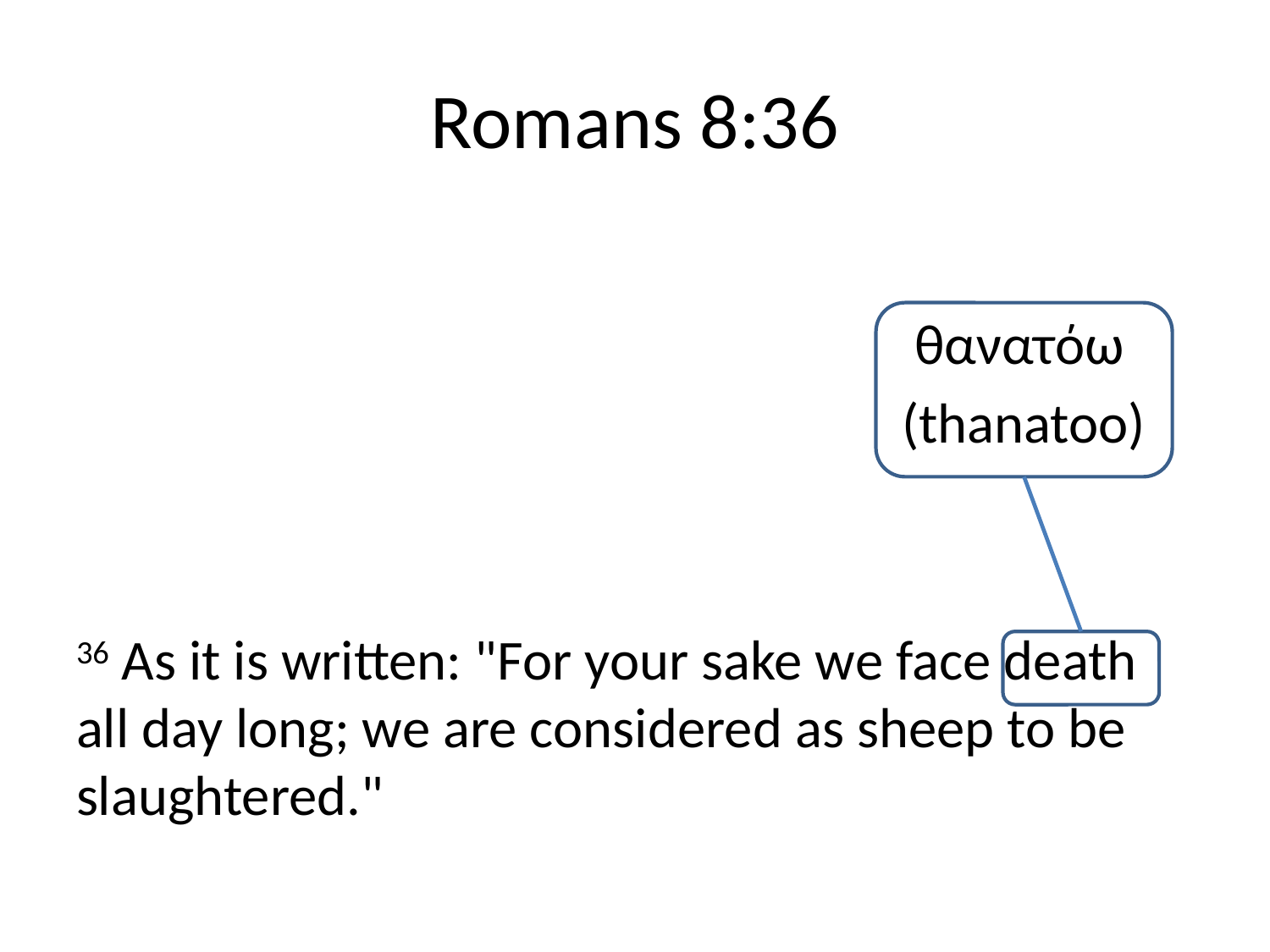

# Romans 8:36

						      θανατόω
						     (thanatoo)

36 As it is written: "For your sake we face death all day long; we are considered as sheep to be slaughtered."